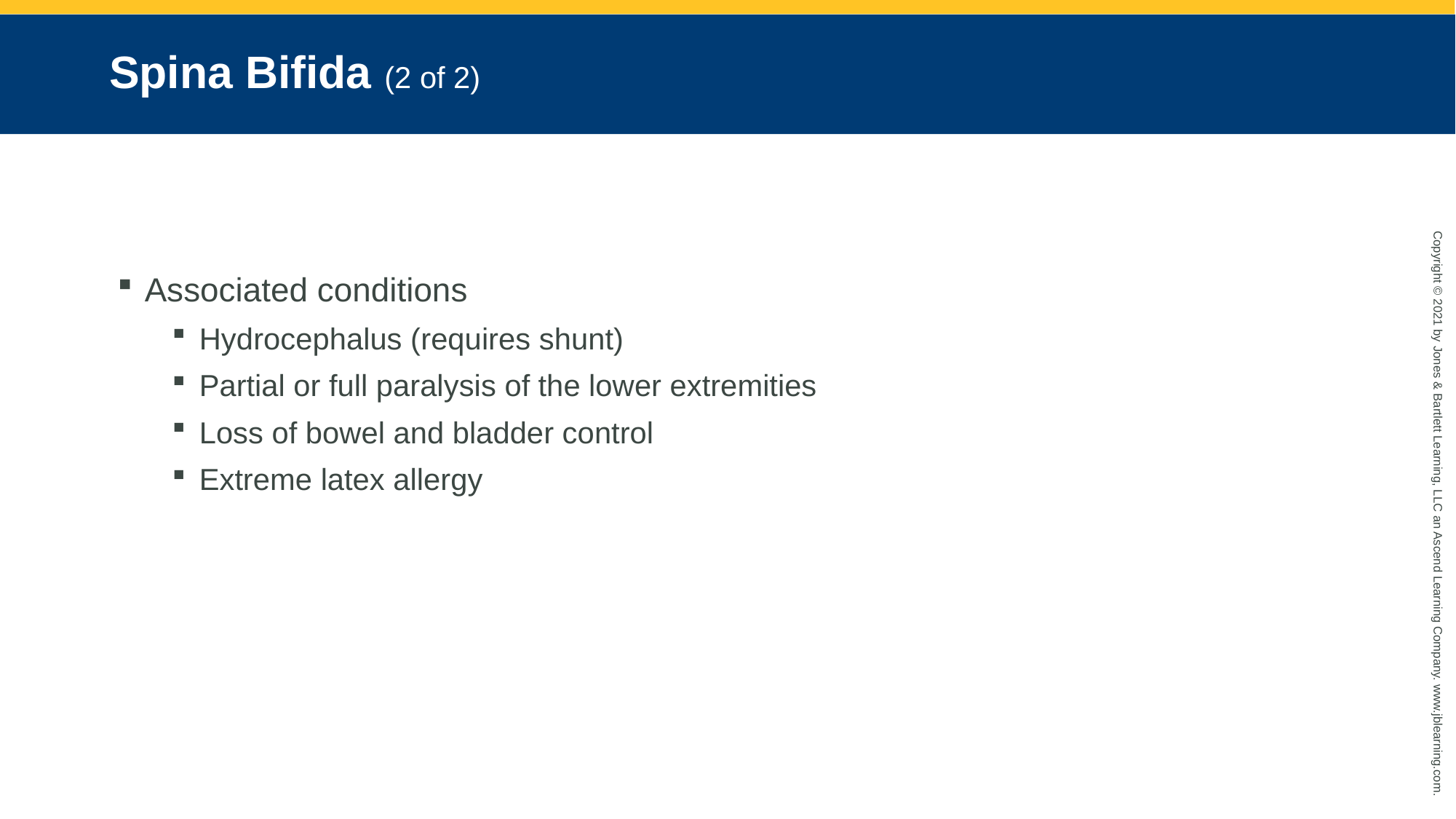

# Spina Bifida (2 of 2)
Associated conditions
Hydrocephalus (requires shunt)
Partial or full paralysis of the lower extremities
Loss of bowel and bladder control
Extreme latex allergy